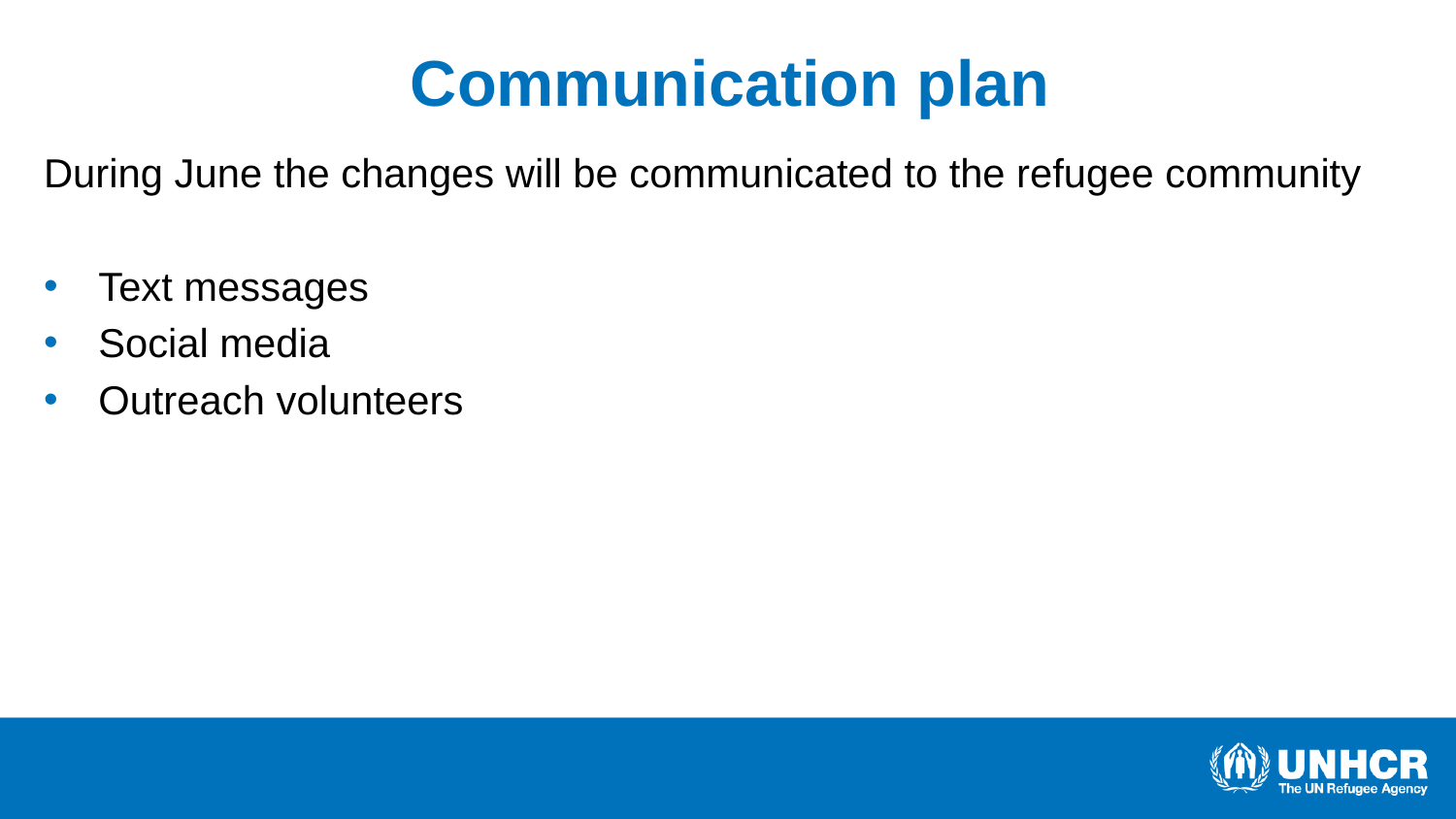

# Communication plan
During June the changes will be communicated to the refugee community

Text messages
Social media
Outreach volunteers